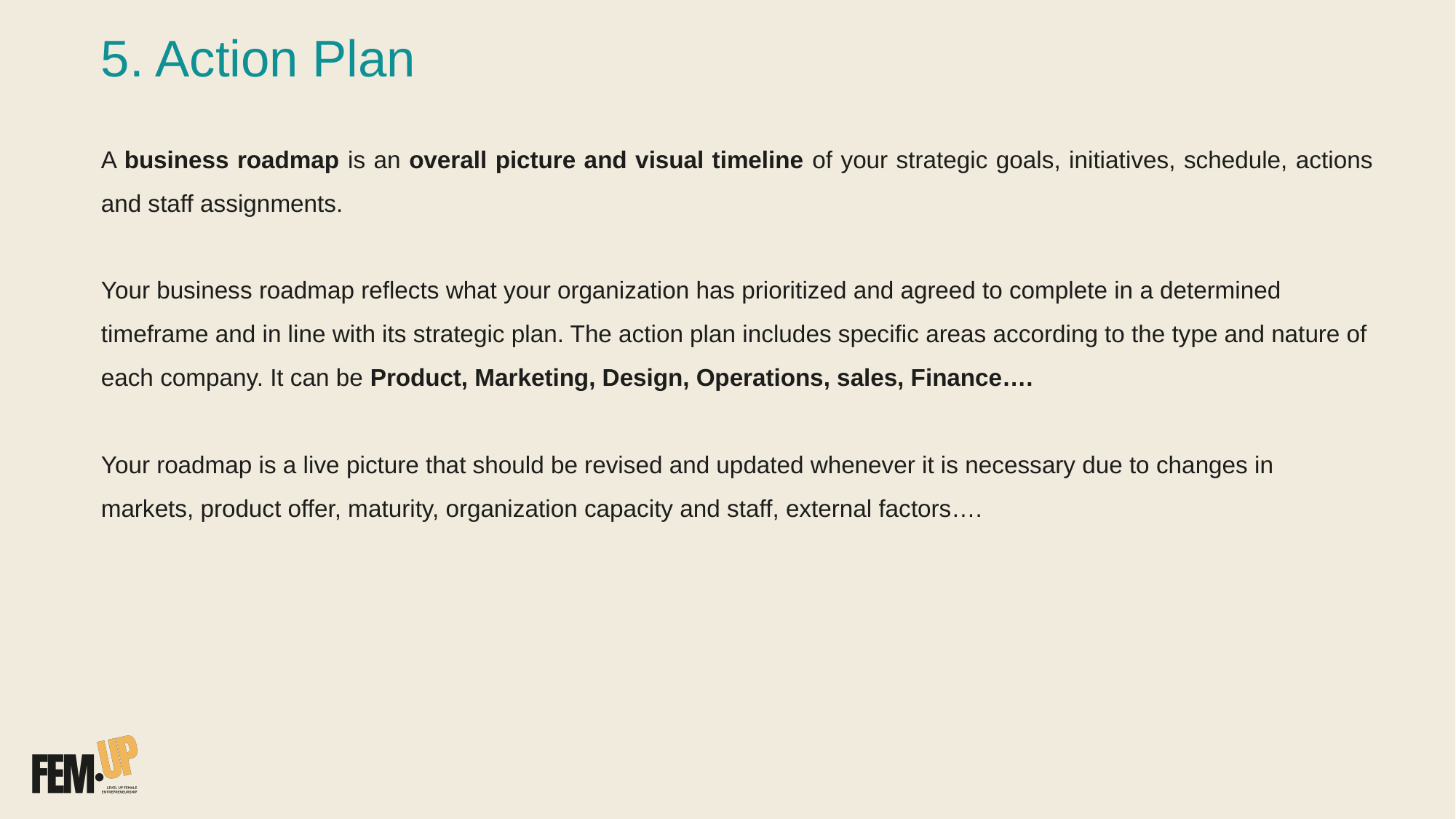

5. Action Plan
A business roadmap is an overall picture and visual timeline of your strategic goals, initiatives, schedule, actions and staff assignments.

Your business roadmap reflects what your organization has prioritized and agreed to complete in a determined timeframe and in line with its strategic plan. The action plan includes specific areas according to the type and nature of each company. It can be Product, Marketing, Design, Operations, sales, Finance….

Your roadmap is a live picture that should be revised and updated whenever it is necessary due to changes in markets, product offer, maturity, organization capacity and staff, external factors….